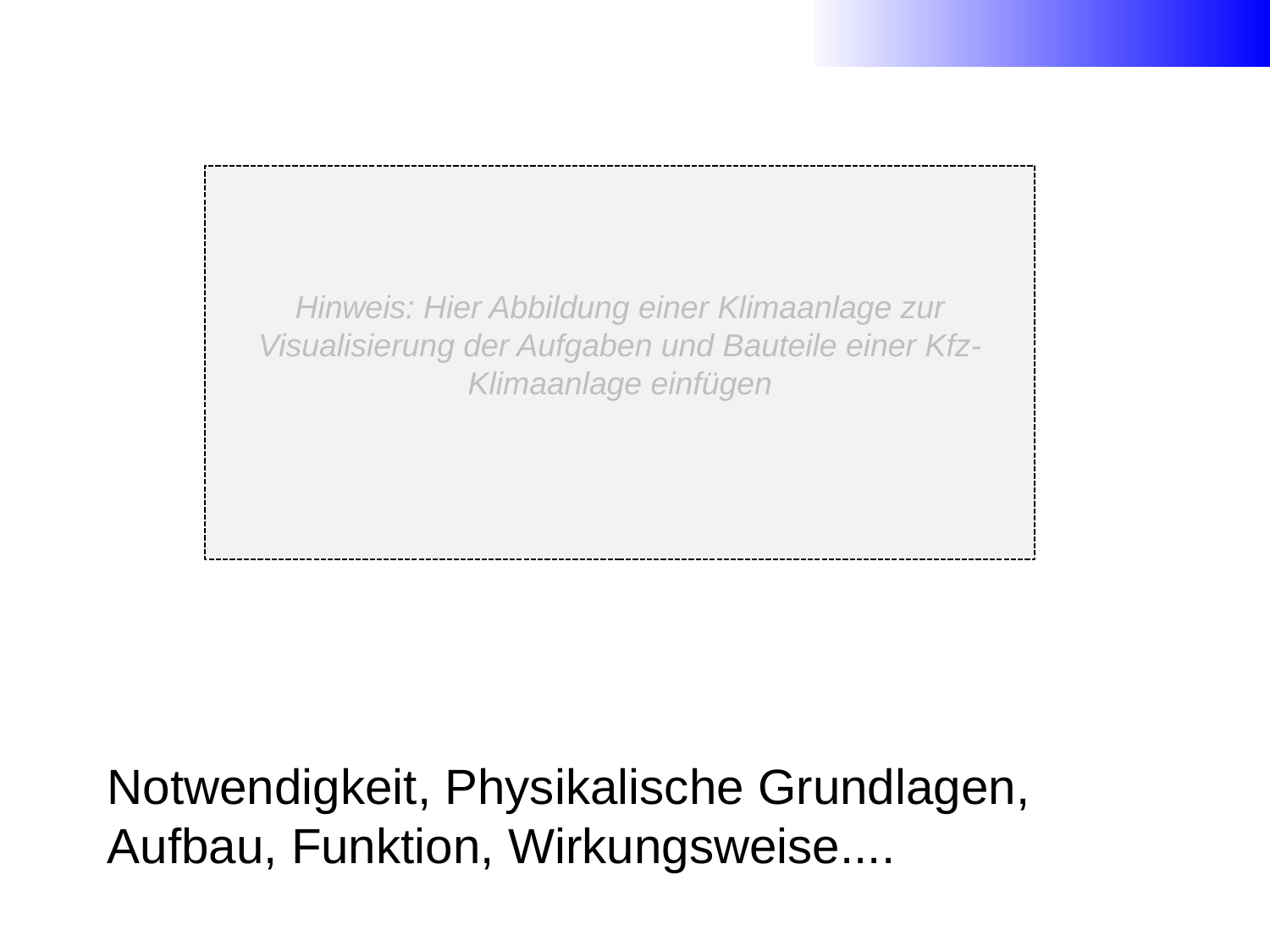

Hinweis: Hier Abbildung einer Klimaanlage zur Visualisierung der Aufgaben und Bauteile einer Kfz-Klimaanlage einfügen

Notwendigkeit, Physikalische Grundlagen, Aufbau, Funktion, Wirkungsweise....